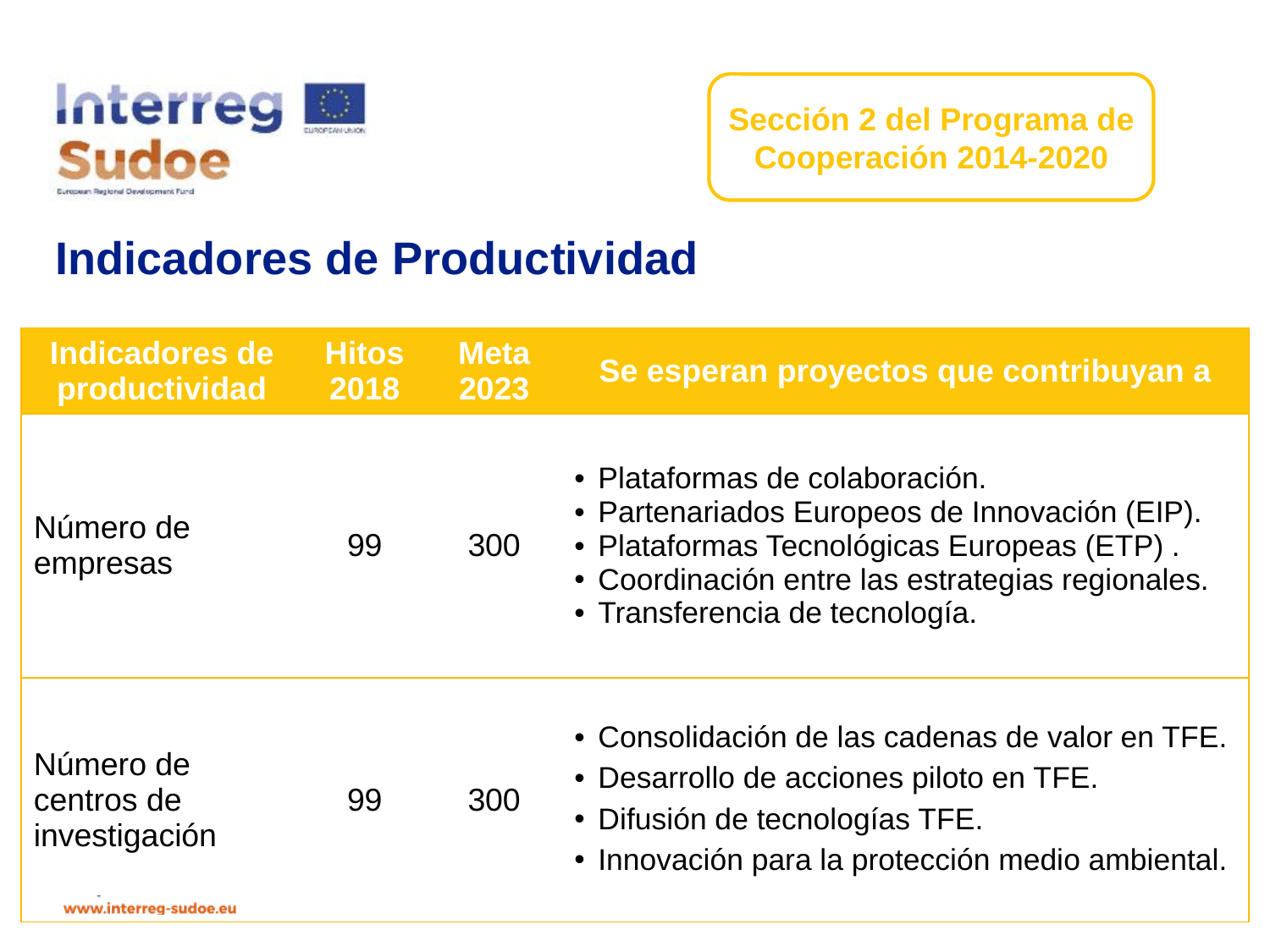

Sección 2 del Programa de Cooperación 2014-2020
# Indicadores de Productividad
| Indicadores de productividad | Hitos 2018 | Meta 2023 | Se esperan proyectos que contribuyan a |
| --- | --- | --- | --- |
| Número de empresas | 99 | 300 | Plataformas de colaboración. Partenariados Europeos de Innovación (EIP). Plataformas Tecnológicas Europeas (ETP) . Coordinación entre las estrategias regionales. Transferencia de tecnología. |
| Número de centros de investigación | 99 | 300 | Consolidación de las cadenas de valor en TFE. Desarrollo de acciones piloto en TFE. Difusión de tecnologías TFE. Innovación para la protección medio ambiental. |